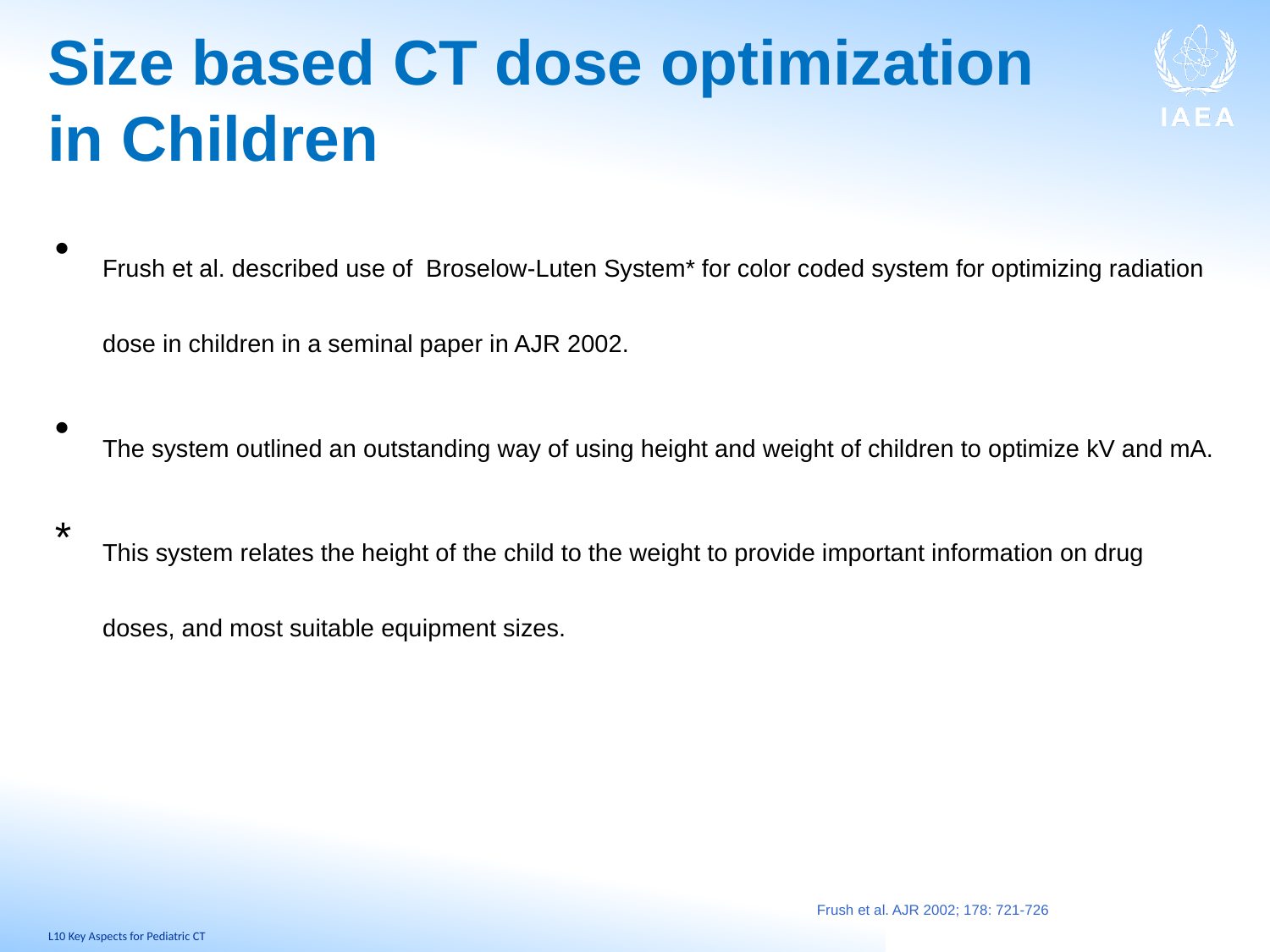

# Size based CT dose optimization in Children
Frush et al. described use of  Broselow-Luten System* for color coded system for optimizing radiation dose in children in a seminal paper in AJR 2002.
The system outlined an outstanding way of using height and weight of children to optimize kV and mA.
This system relates the height of the child to the weight to provide important information on drug doses, and most suitable equipment sizes.

Frush et al. AJR 2002; 178: 721-726